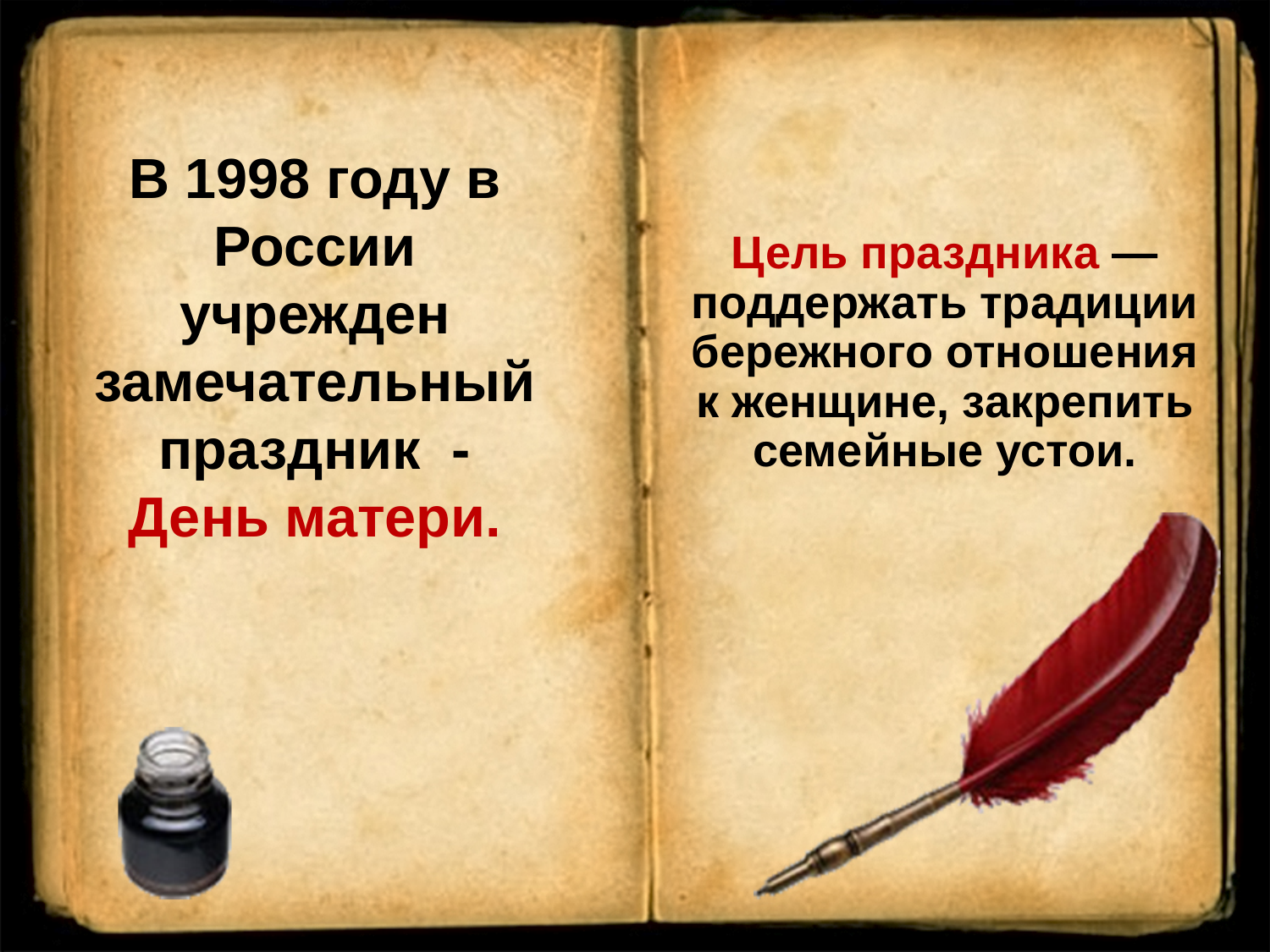

В 1998 году в России учрежден замечательный праздник  -
День матери.
# Цель праздника — поддержать традиции бережного отношения к женщине, закрепить семейные устои.